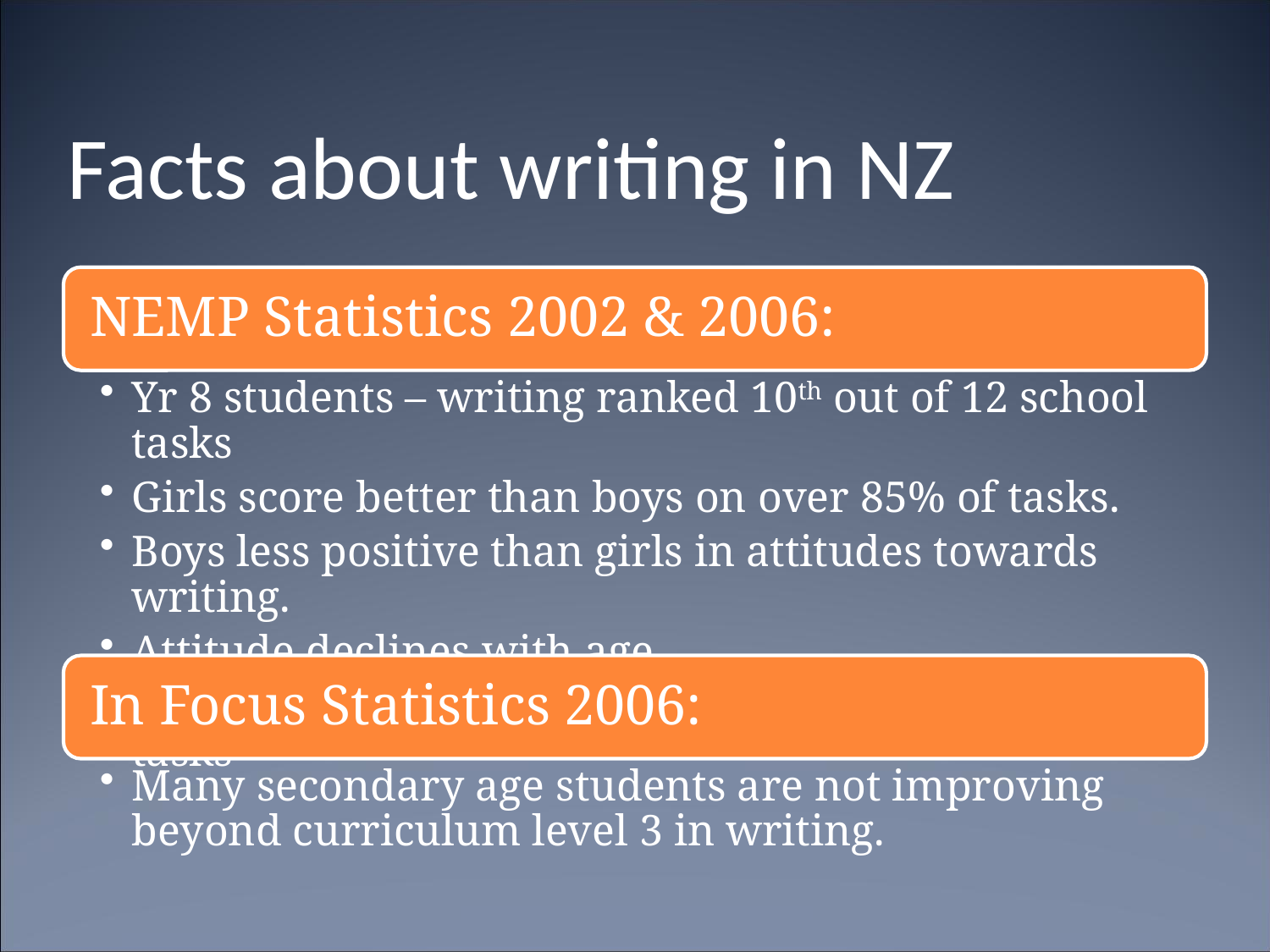

# Facts about writing in NZ
NEMP Statistics 2002 & 2006:
Yr 8 students – writing ranked 10th out of 12 school tasks
Girls score better than boys on over 85% of tasks.
Boys less positive than girls in attitudes towards writing.
Attitude declines with age.
Maori and PI students score less well on 39% of tasks
In Focus Statistics 2006:
Many secondary age students are not improving beyond curriculum level 3 in writing.